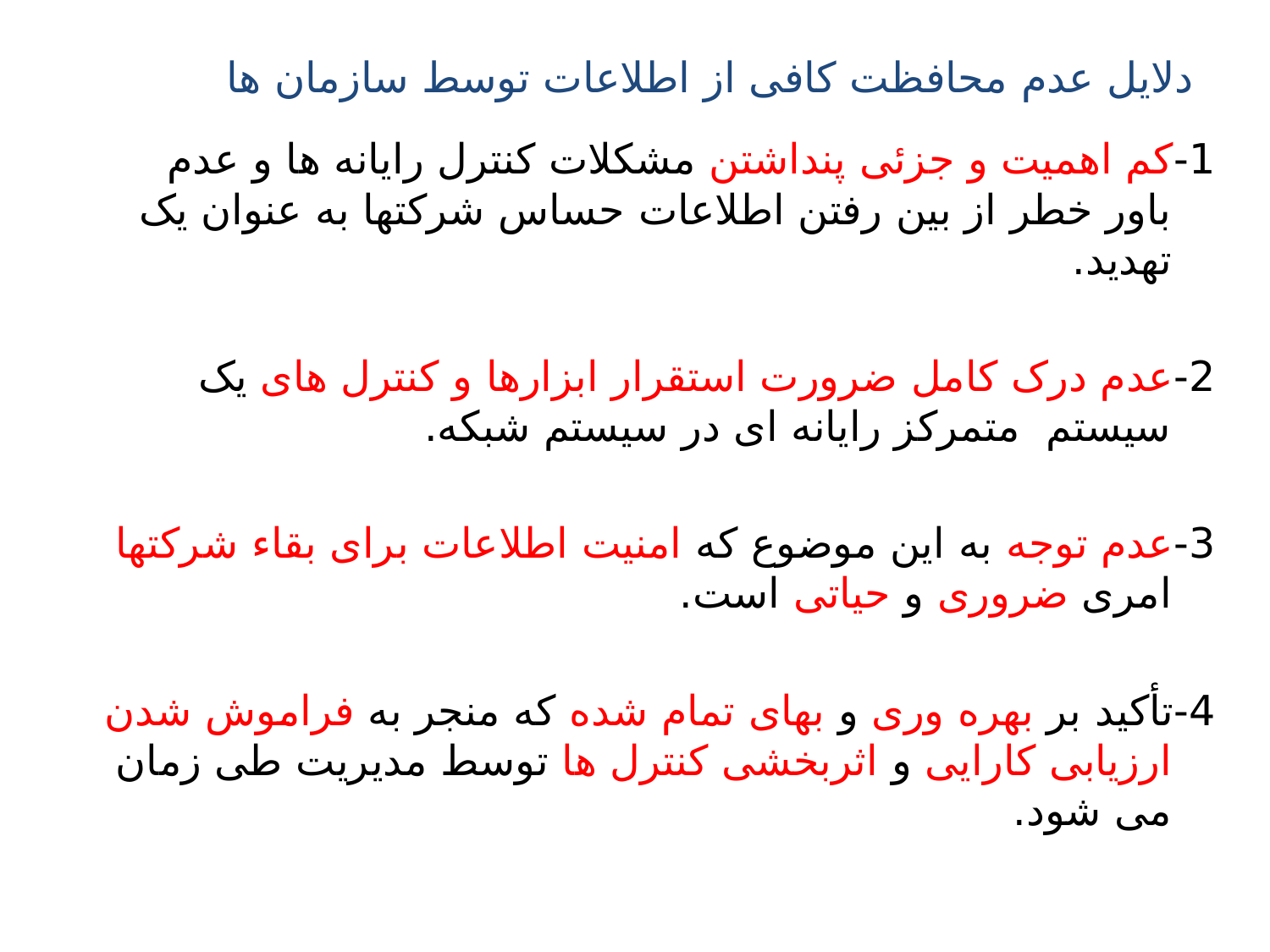

# دلایل عدم محافظت کافی از اطلاعات توسط سازمان ها
1-کم اهمیت و جزئی پنداشتن مشکلات کنترل رایانه ها و عدم باور خطر از بین رفتن اطلاعات حساس شرکتها به عنوان یک تهدید.

2-عدم درک کامل ضرورت استقرار ابزارها و کنترل های یک سیستم  متمرکز رایانه ای در سیستم شبکه.

3-عدم توجه به این موضوع که امنیت اطلاعات برای بقاء شرکتها امری ضروری و حیاتی است.

4-تأکید بر بهره وری و بهای تمام شده که منجر به فراموش شدن ارزیابی کارایی و اثربخشی کنترل ها توسط مدیریت طی زمان می شود.